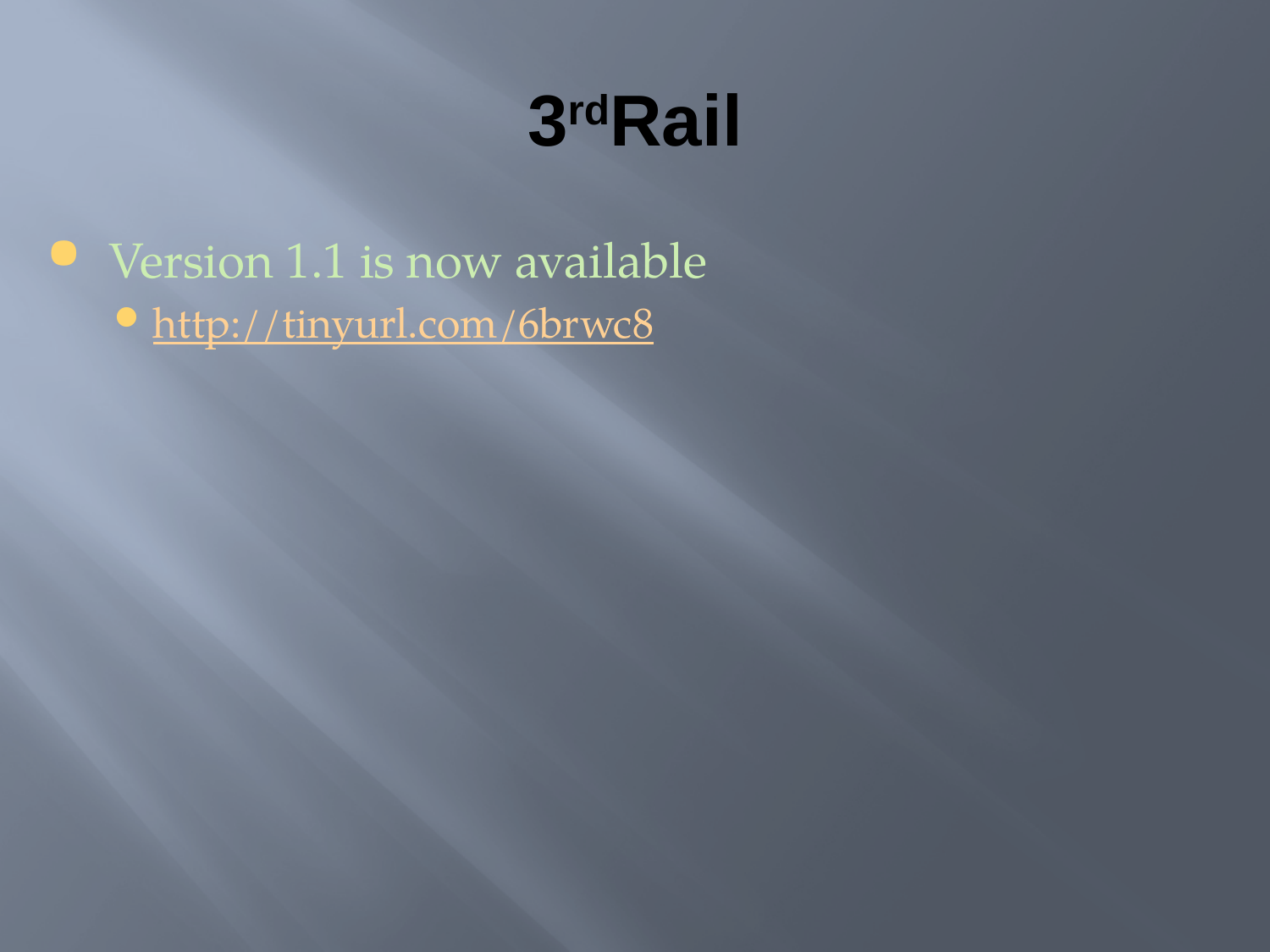

# 3rdRail
Version 1.1 is now available
http://tinyurl.com/6brwc8